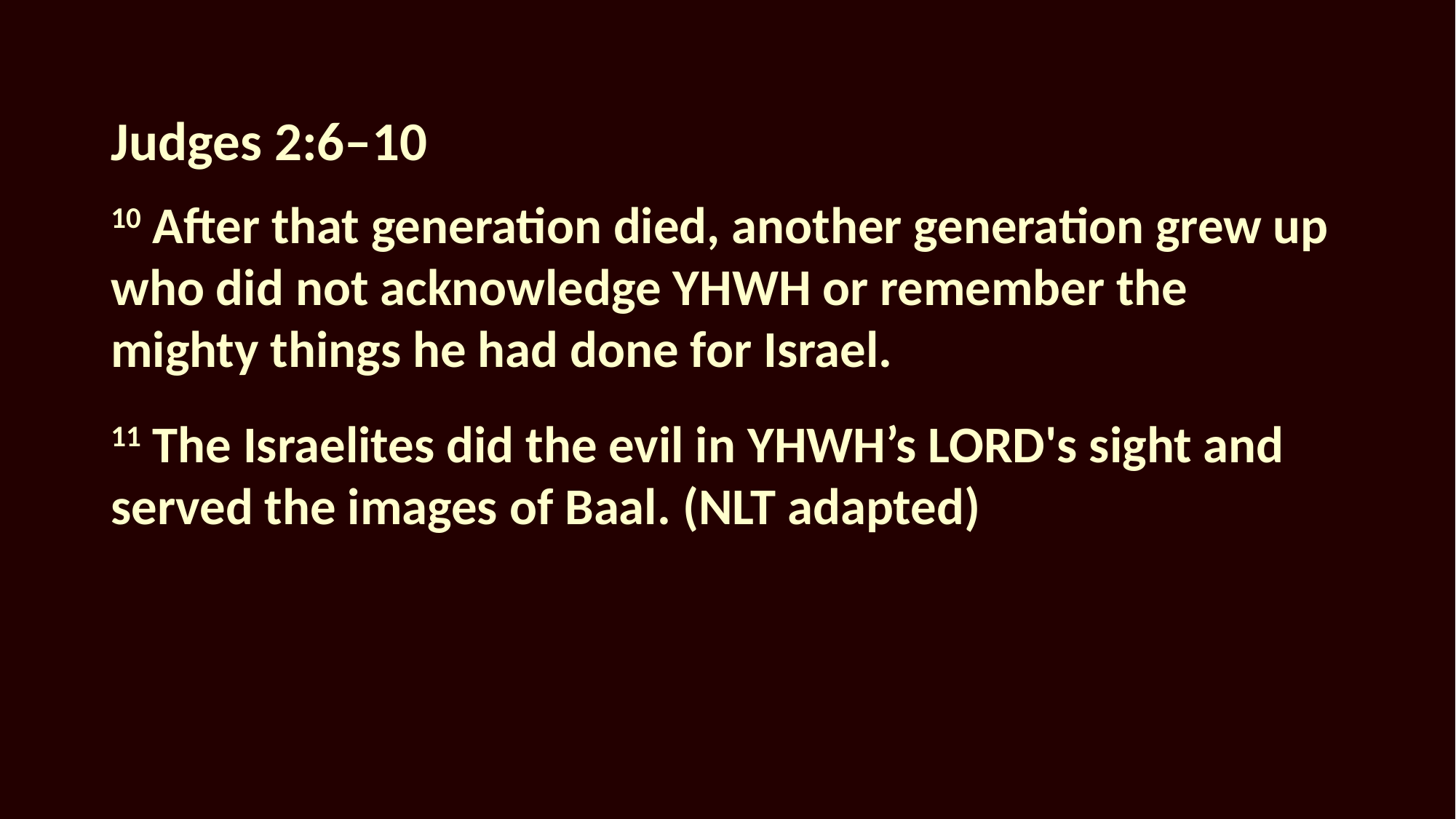

# Judges 2:6–10
10 After that generation died, another generation grew up who did not acknowledge YHWH or remember the mighty things he had done for Israel.
11 The Israelites did the evil in YHWH’s LORD's sight and served the images of Baal. (NLT adapted)